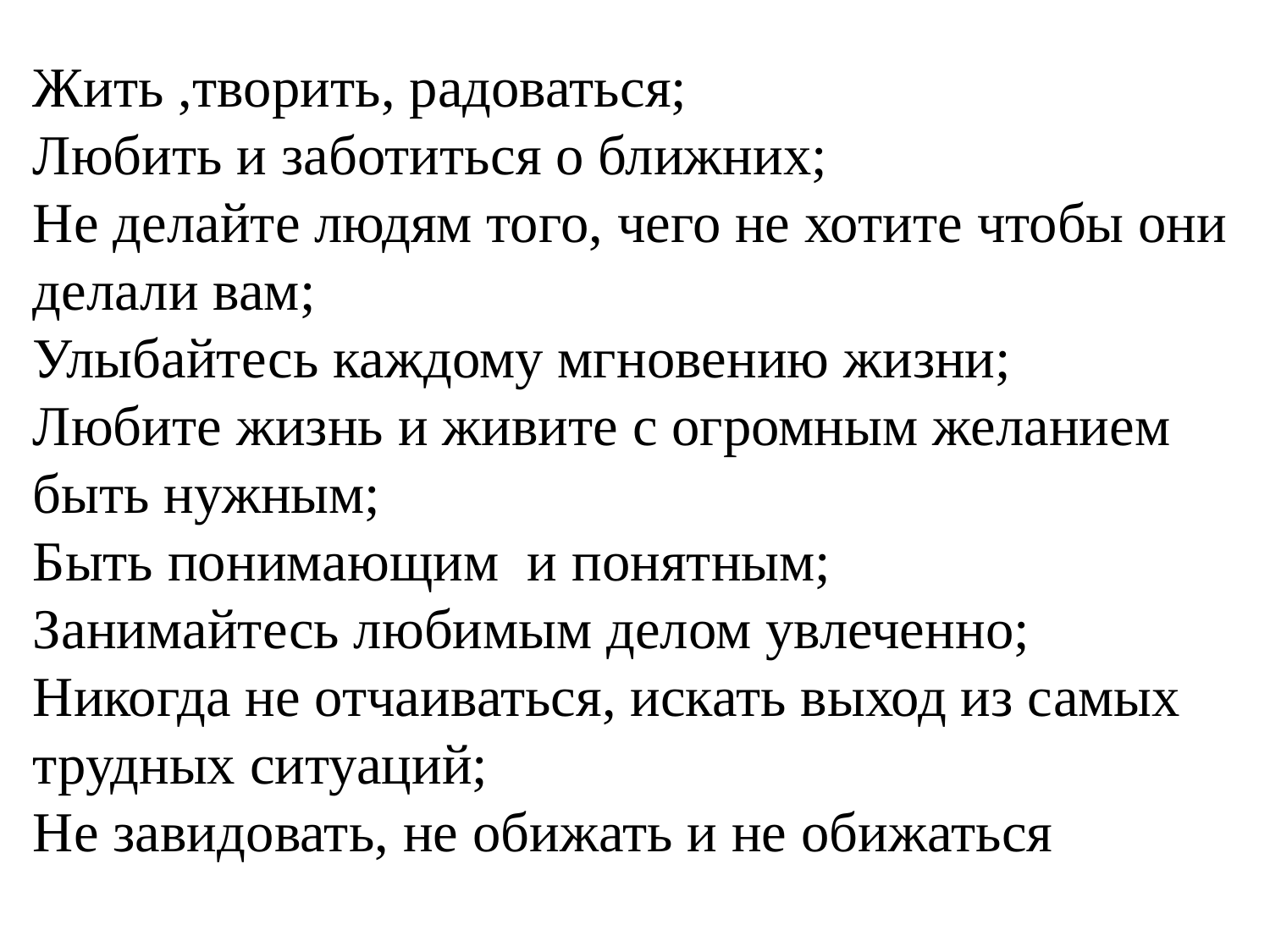

Жить ,творить, радоваться;
Любить и заботиться о ближних;
Не делайте людям того, чего не хотите чтобы они делали вам;
Улыбайтесь каждому мгновению жизни;
Любите жизнь и живите с огромным желанием быть нужным;
Быть понимающим  и понятным;
Занимайтесь любимым делом увлеченно;
Никогда не отчаиваться, искать выход из самых трудных ситуаций;
Не завидовать, не обижать и не обижаться